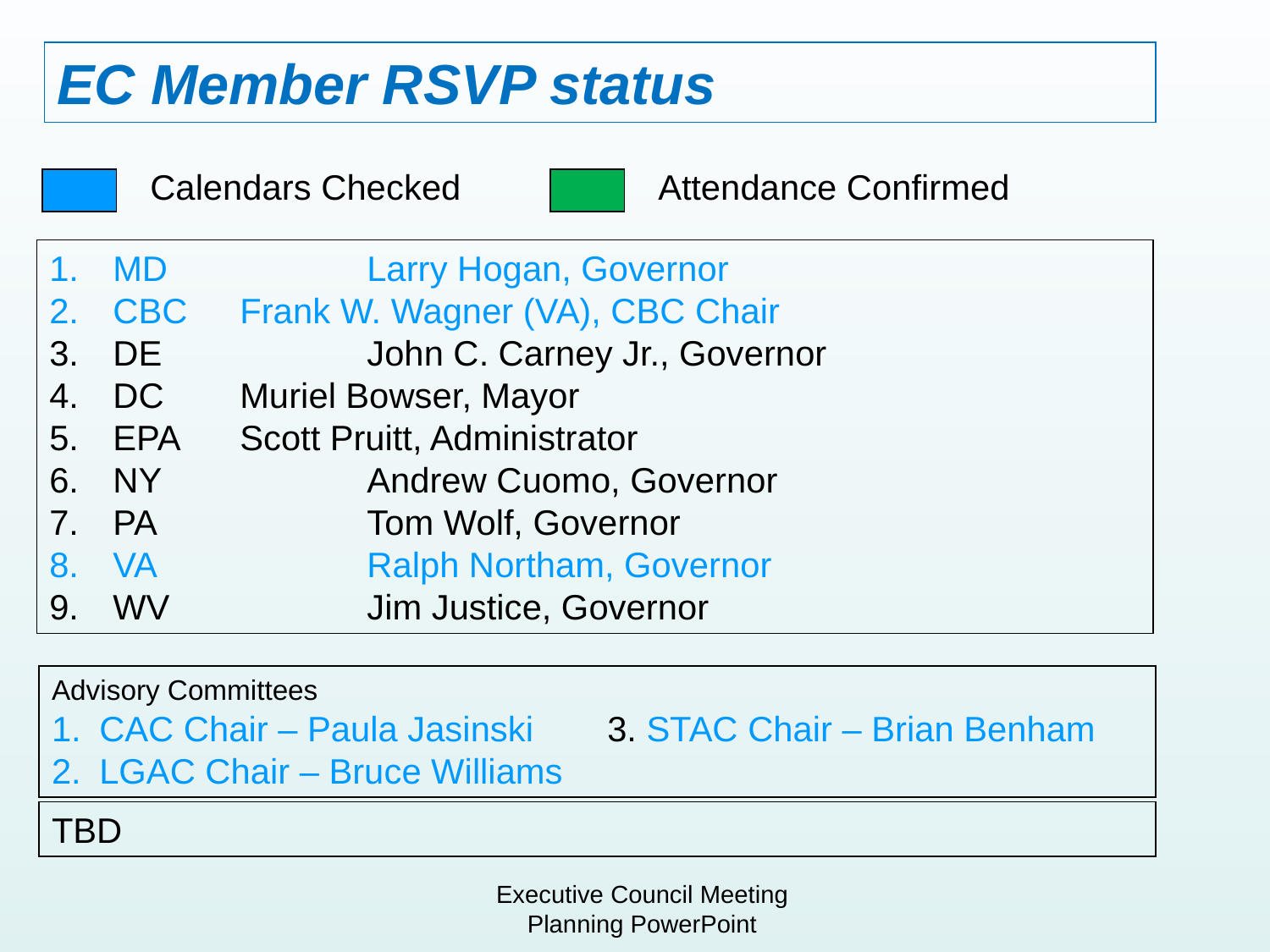

EC Member RSVP status
Calendars Checked
Attendance Confirmed

MD		Larry Hogan, Governor
CBC	Frank W. Wagner (VA), CBC Chair
DE 		John C. Carney Jr., Governor
DC   	Muriel Bowser, Mayor
EPA 	Scott Pruitt, Administrator
NY	 	Andrew Cuomo, Governor
PA  		Tom Wolf, Governor
VA		Ralph Northam, Governor
WV		Jim Justice, Governor
Advisory Committees
CAC Chair – Paula Jasinski	3. STAC Chair – Brian Benham
LGAC Chair – Bruce Williams
TBD
Executive Council Meeting Planning PowerPoint